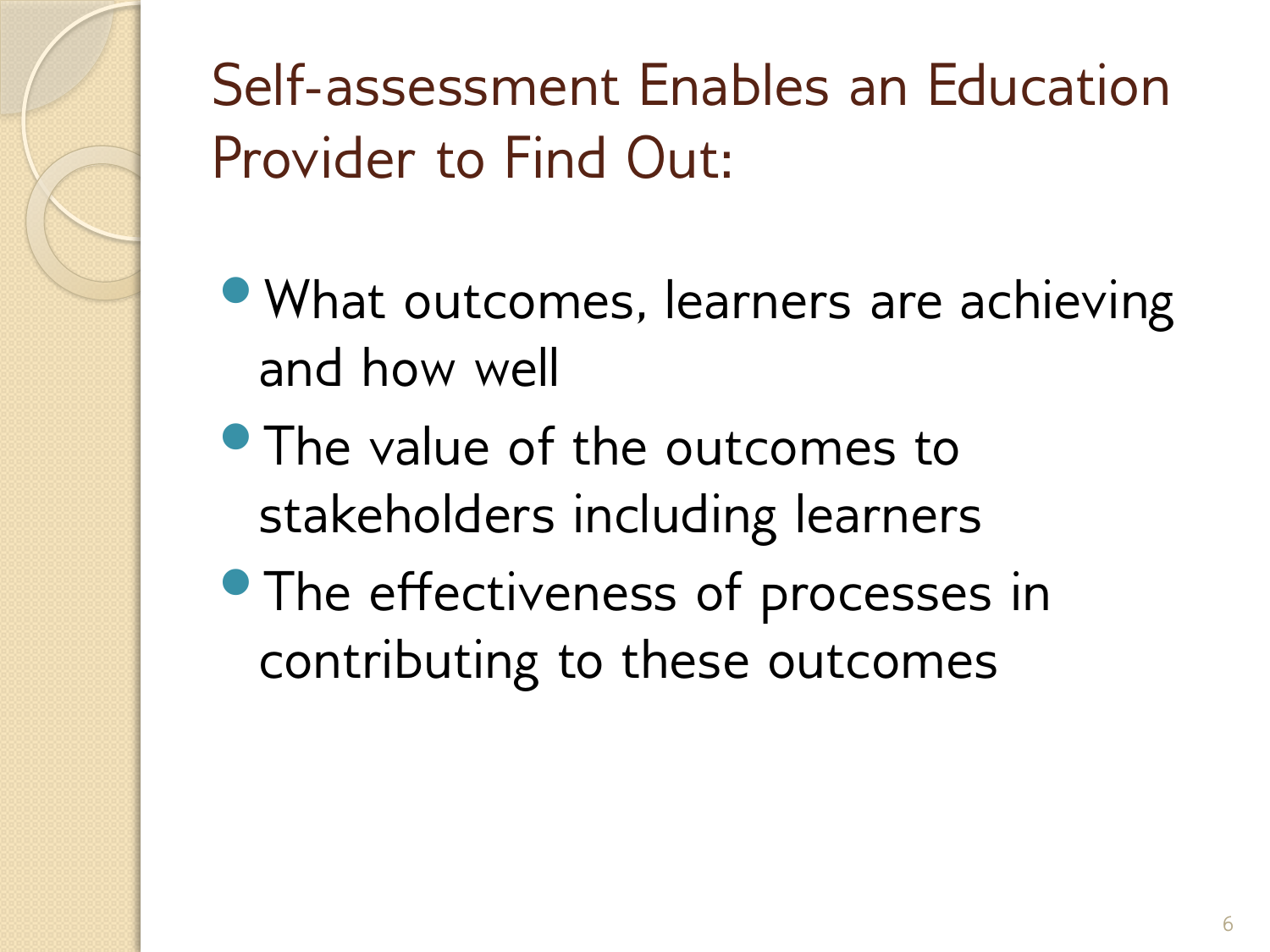

# Self-assessment Enables an Education Provider to Find Out:
What outcomes, learners are achieving and how well
The value of the outcomes to stakeholders including learners
The effectiveness of processes in contributing to these outcomes

6